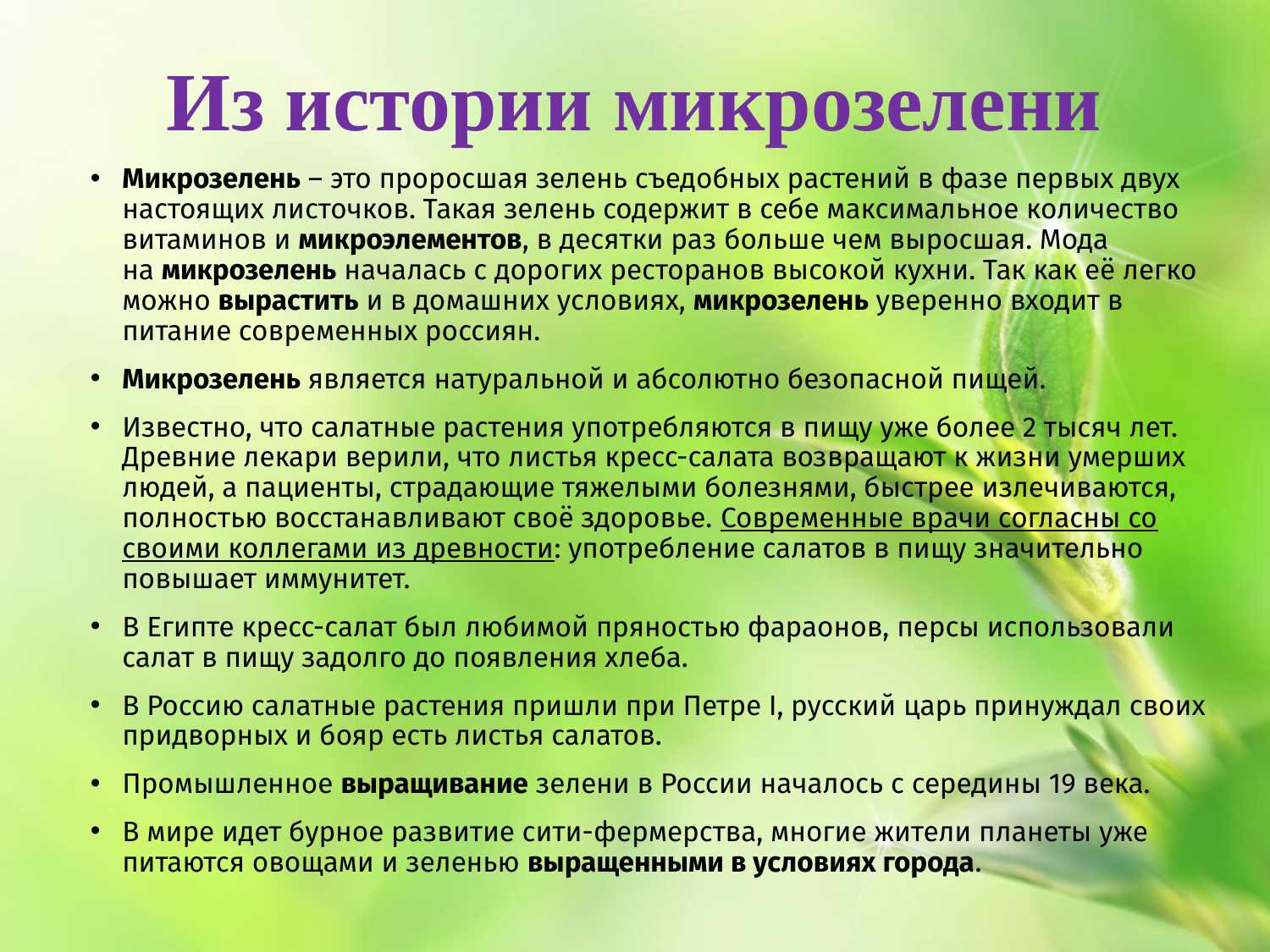

Из истории микрозелени
Микрозелень – это проросшая зелень съедобных растений в фазе первых двух настоящих листочков. Такая зелень содержит в себе максимальное количество витаминов и микроэлементов, в десятки раз больше чем выросшая. Мода на микрозелень началась с дорогих ресторанов высокой кухни. Так как её легко можно вырастить и в домашних условиях, микрозелень уверенно входит в питание современных россиян.
Микрозелень является натуральной и абсолютно безопасной пищей.
Известно, что салатные растения употребляются в пищу уже более 2 тысяч лет. Древние лекари верили, что листья кресс-салата возвращают к жизни умерших людей, а пациенты, страдающие тяжелыми болезнями, быстрее излечиваются, полностью восстанавливают своё здоровье. Современные врачи согласны со своими коллегами из древности: употребление салатов в пищу значительно повышает иммунитет.
В Египте кресс-салат был любимой пряностью фараонов, персы использовали салат в пищу задолго до появления хлеба.
В Россию салатные растения пришли при Петре I, русский царь принуждал своих придворных и бояр есть листья салатов.
Промышленное выращивание зелени в России началось с середины 19 века.
В мире идет бурное развитие сити-фермерства, многие жители планеты уже питаются овощами и зеленью выращенными в условиях города.